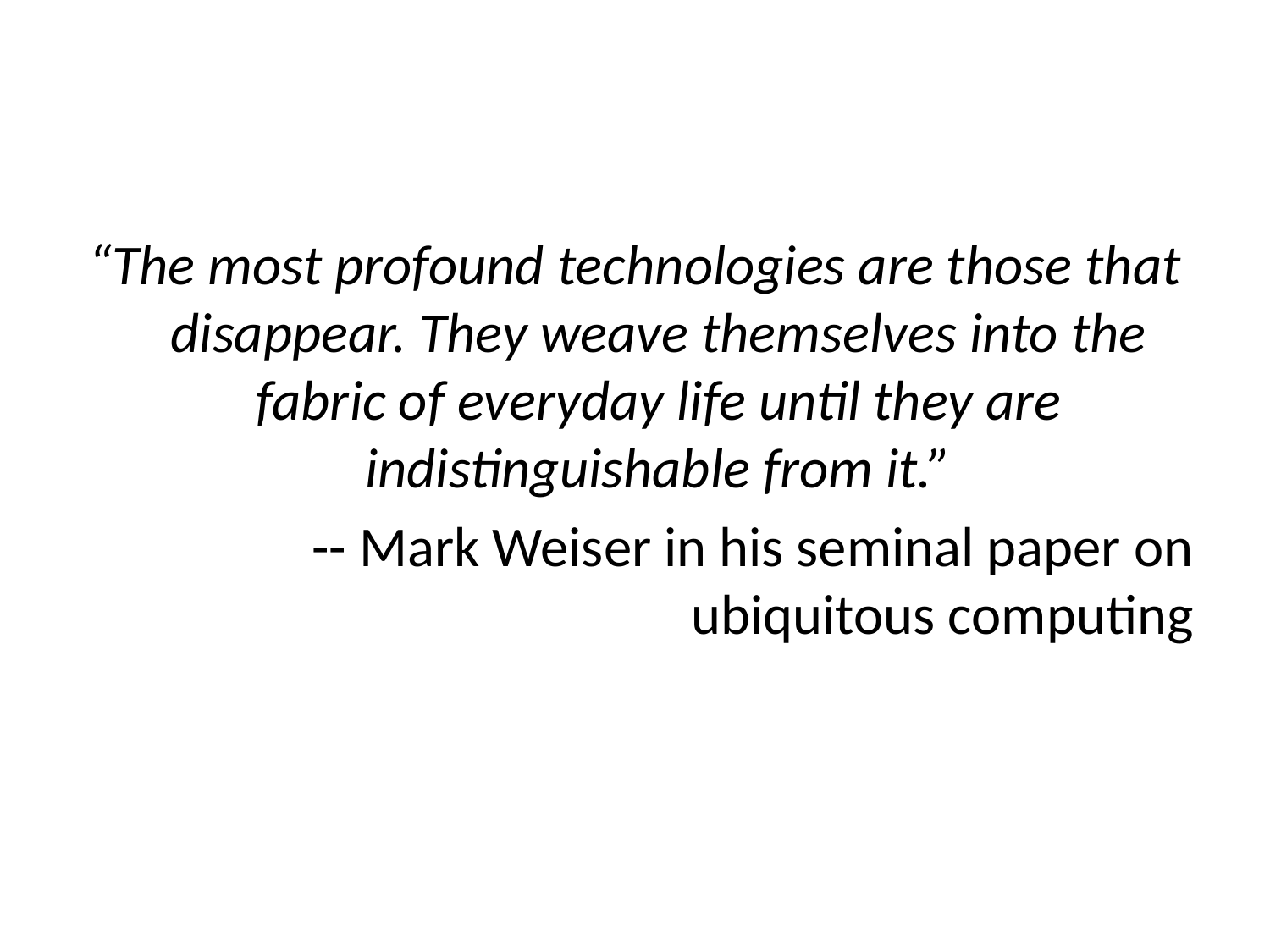

#
“The most profound technologies are those that disappear. They weave themselves into the fabric of everyday life until they are indistinguishable from it.”
-- Mark Weiser in his seminal paper on ubiquitous computing